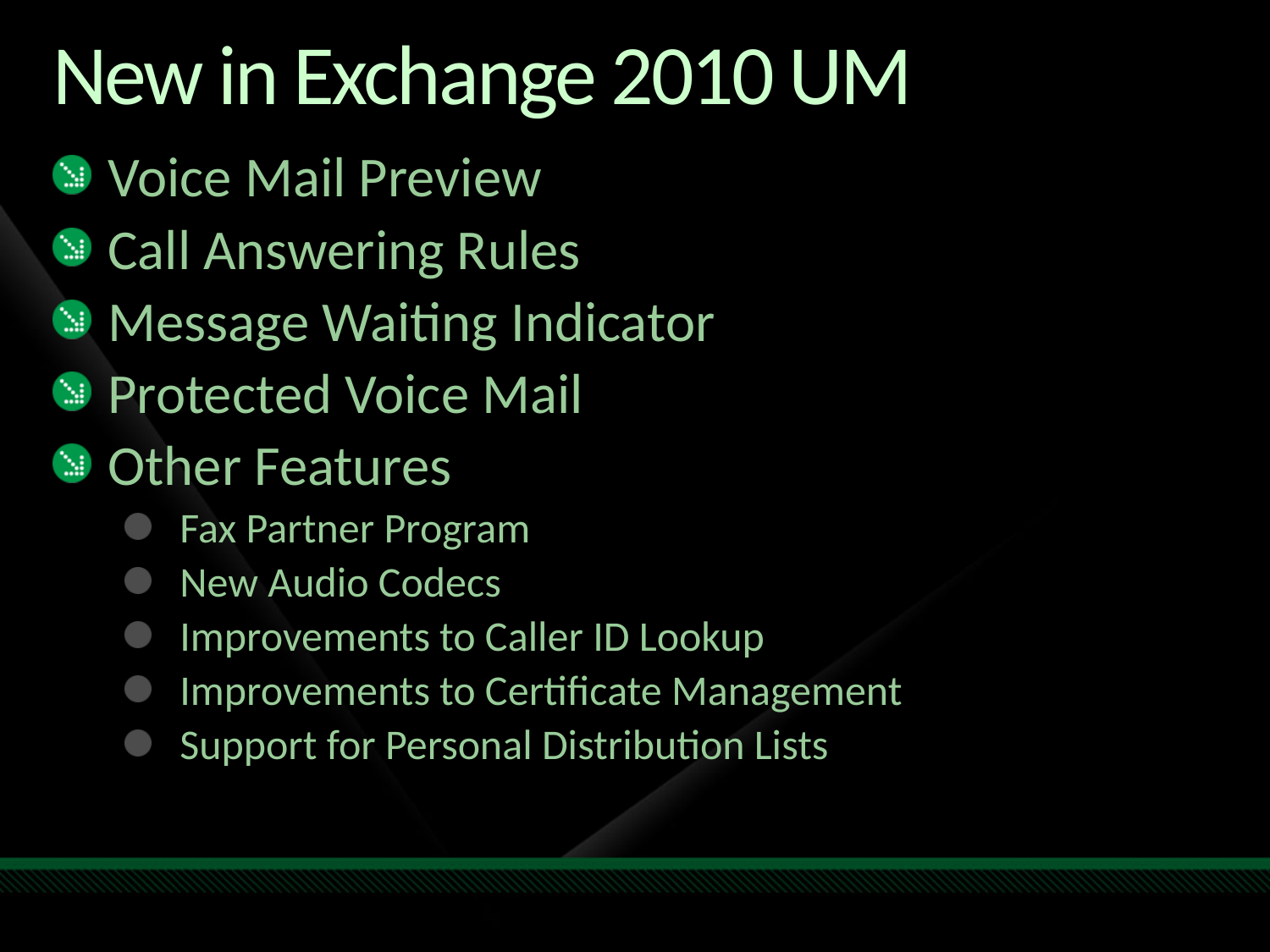

# New in Exchange 2010 UM
Voice Mail Preview
Call Answering Rules
Message Waiting Indicator
Protected Voice Mail
Other Features
Fax Partner Program
New Audio Codecs
Improvements to Caller ID Lookup
Improvements to Certificate Management
Support for Personal Distribution Lists